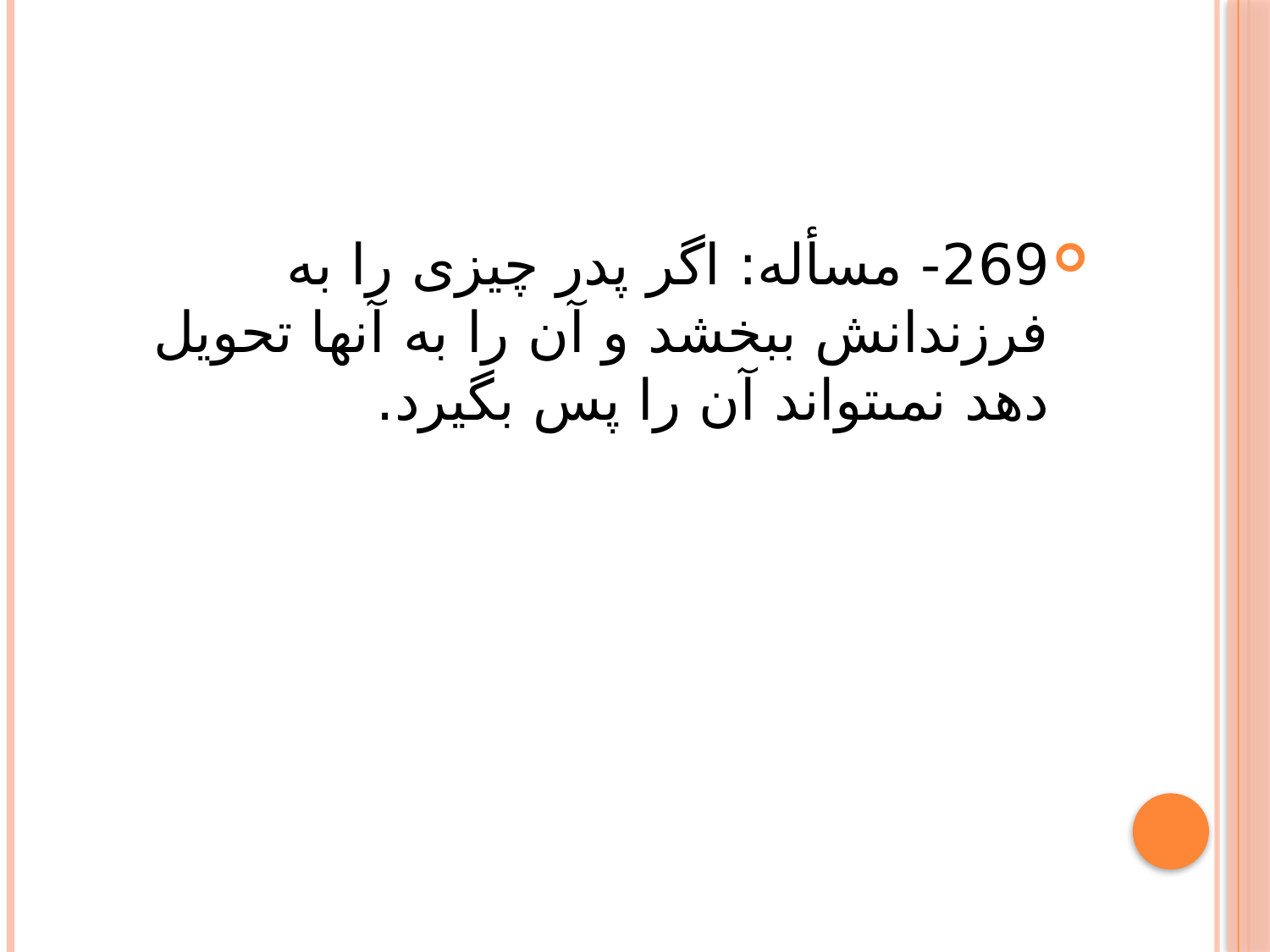

#
269- مسأله: اگر پدر چيزى را به فرزندانش ببخشد و آن را به آنها تحويل دهد نمى‏تواند آن را پس بگيرد.